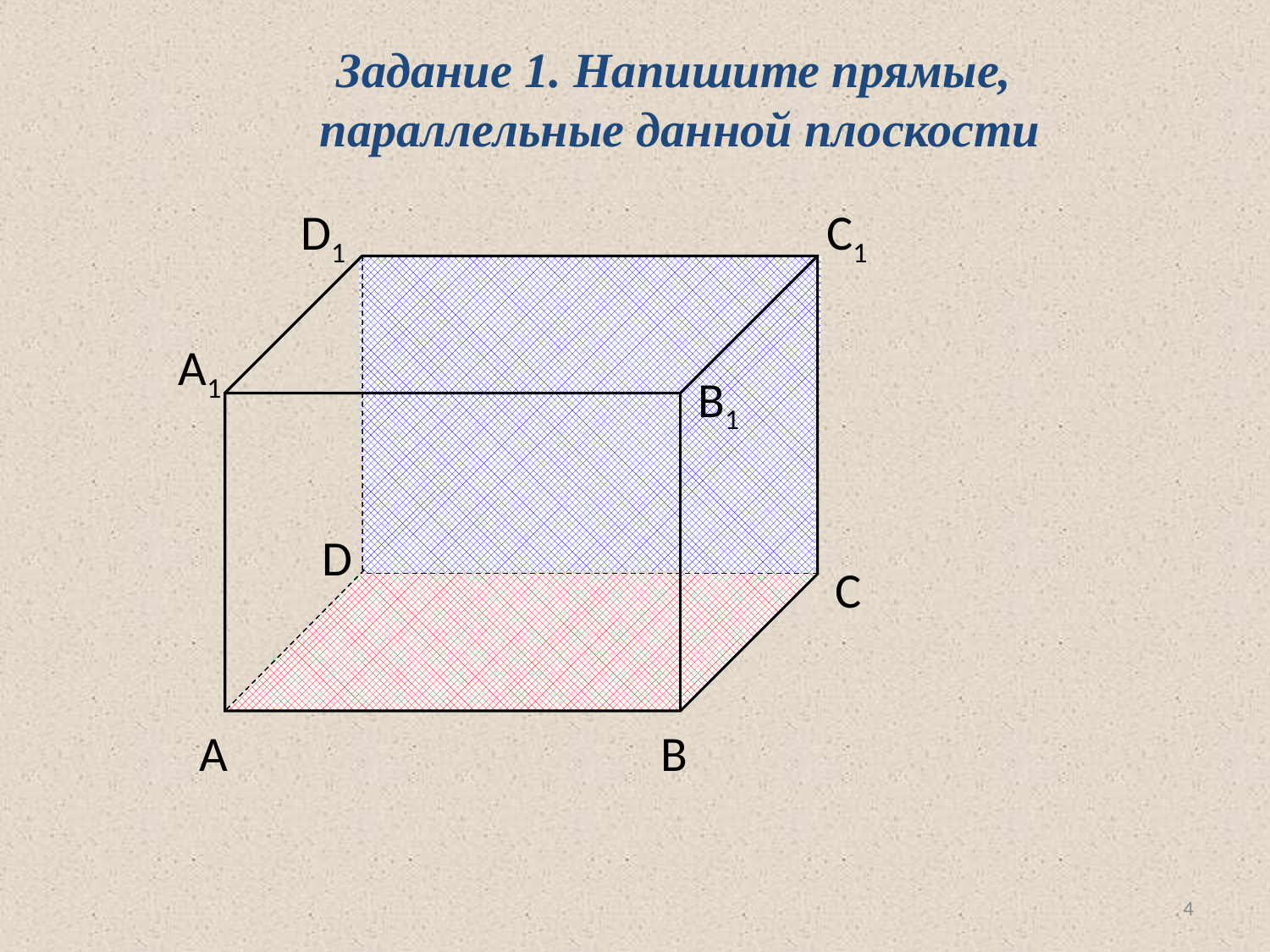

Задание 1. Напишите прямые,
параллельные данной плоскости
D1
С1

А1
В1
D
С

А
В
4